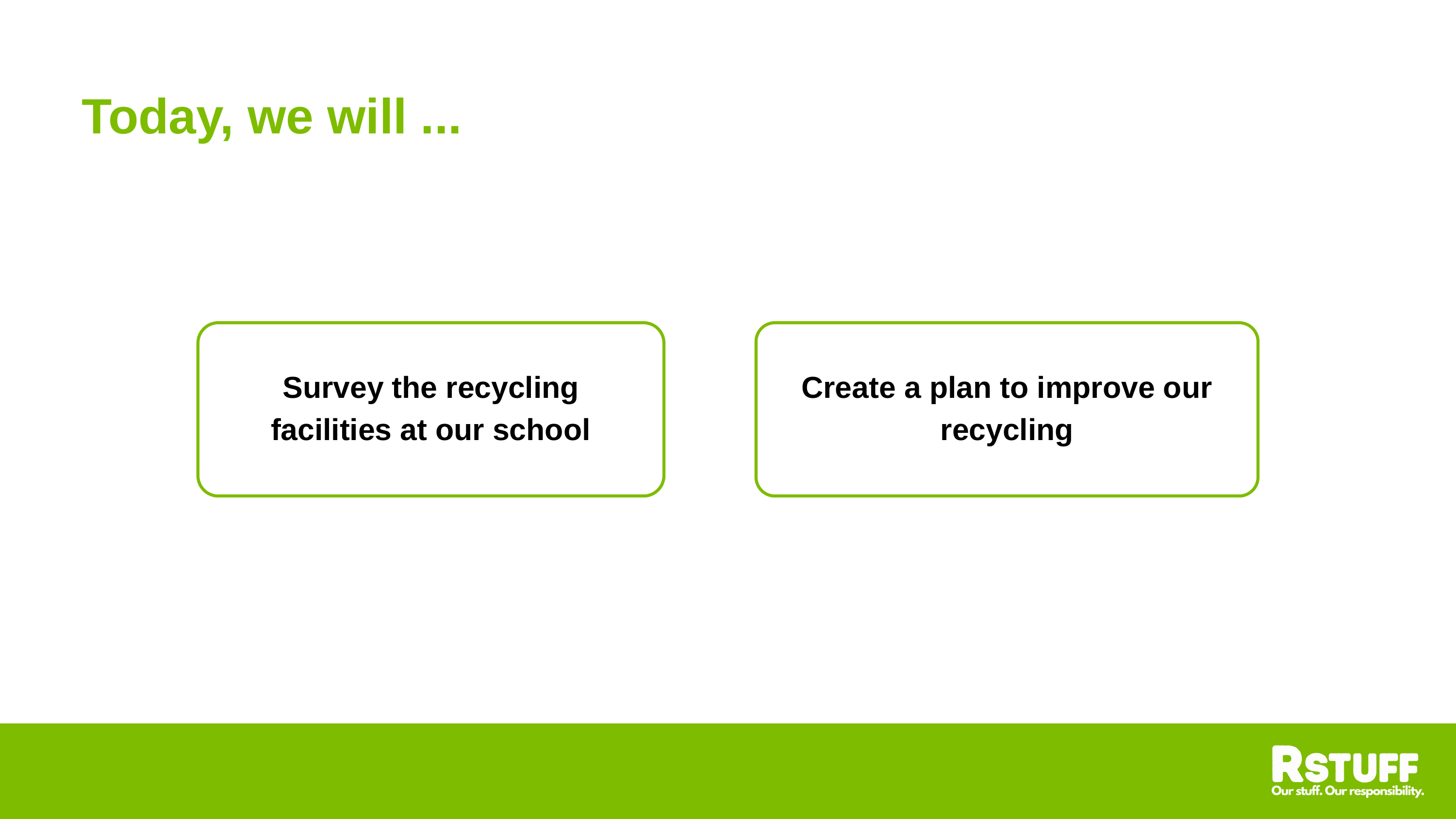

Today, we will ...

Survey the recycling facilities at our school
Create a plan to improve our recycling